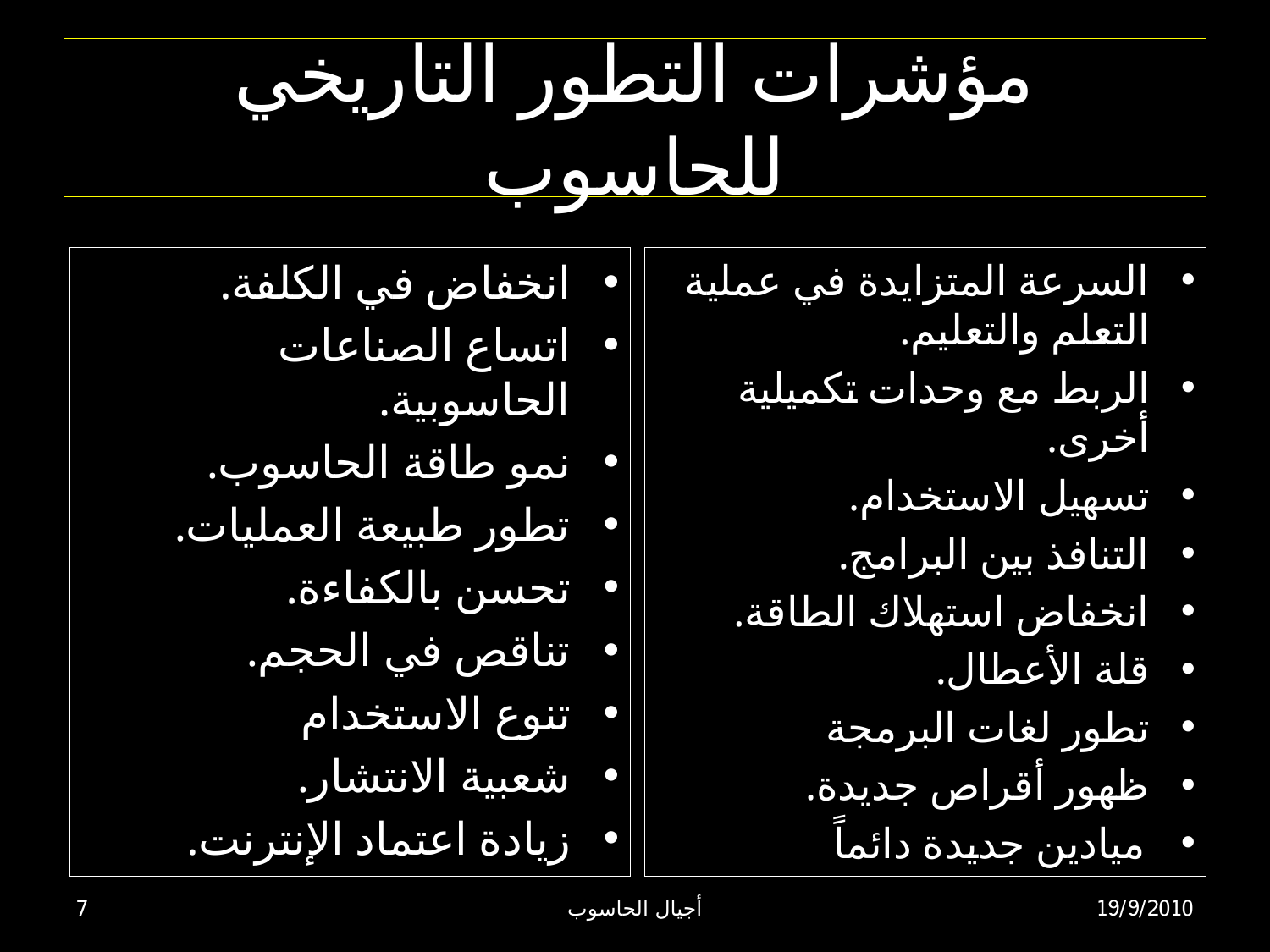

# مؤشرات التطور التاريخي للحاسوب
انخفاض في الكلفة.
اتساع الصناعات الحاسوبية.
نمو طاقة الحاسوب.
تطور طبيعة العمليات.
تحسن بالكفاءة.
تناقص في الحجم.
تنوع الاستخدام
شعبية الانتشار.
زيادة اعتماد الإنترنت.

السرعة المتزايدة في عملية التعلم والتعليم.
الربط مع وحدات تكميلية أخرى.
تسهيل الاستخدام.
التنافذ بين البرامج.
انخفاض استهلاك الطاقة.
قلة الأعطال.
تطور لغات البرمجة
ظهور أقراص جديدة.
ميادين جديدة دائماً
7
أجيال الحاسوب
19/9/2010